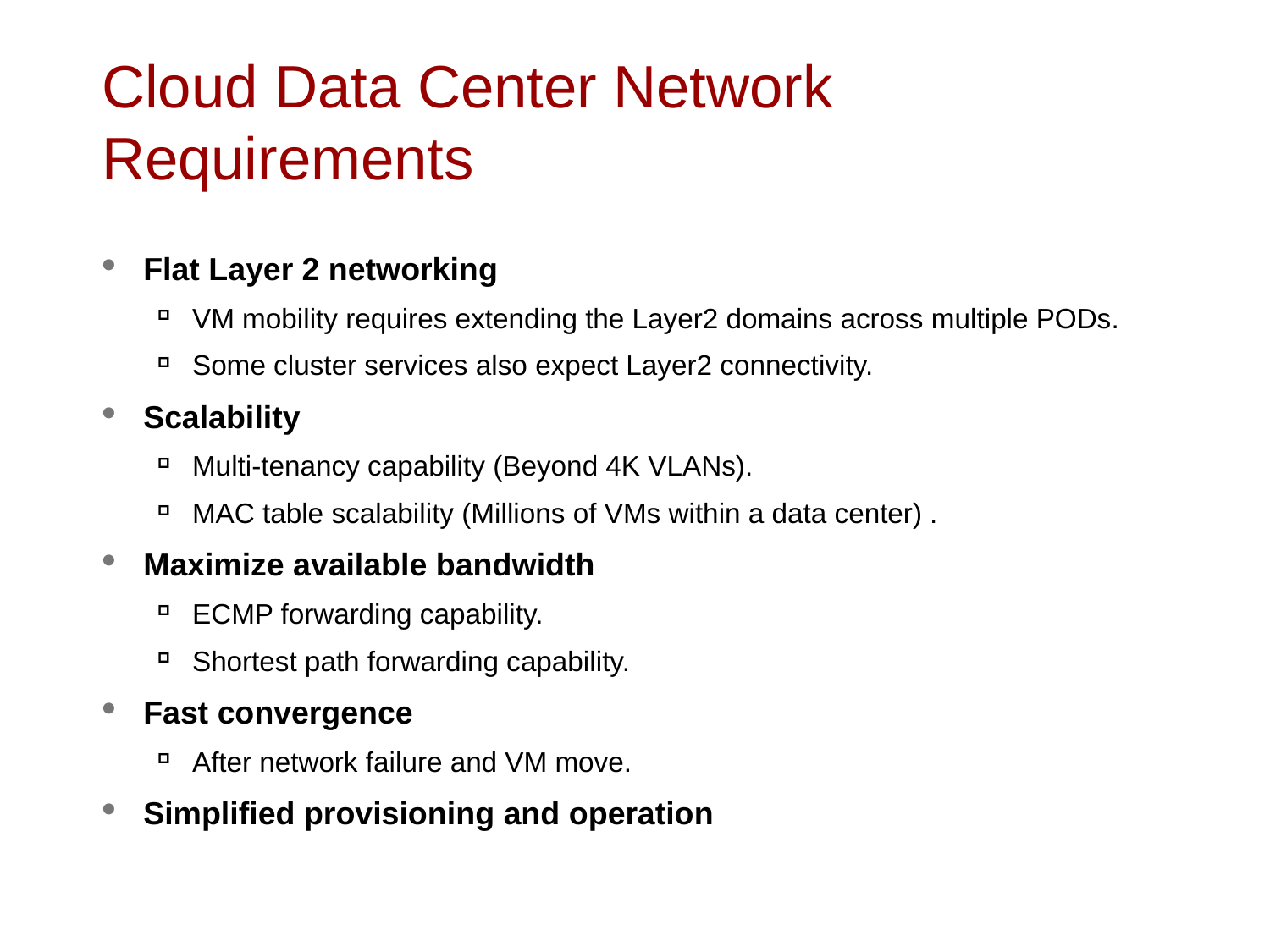

# Cloud Data Center Network Requirements
Flat Layer 2 networking
VM mobility requires extending the Layer2 domains across multiple PODs.
Some cluster services also expect Layer2 connectivity.
Scalability
Multi-tenancy capability (Beyond 4K VLANs).
MAC table scalability (Millions of VMs within a data center) .
Maximize available bandwidth
ECMP forwarding capability.
Shortest path forwarding capability.
Fast convergence
After network failure and VM move.
Simplified provisioning and operation